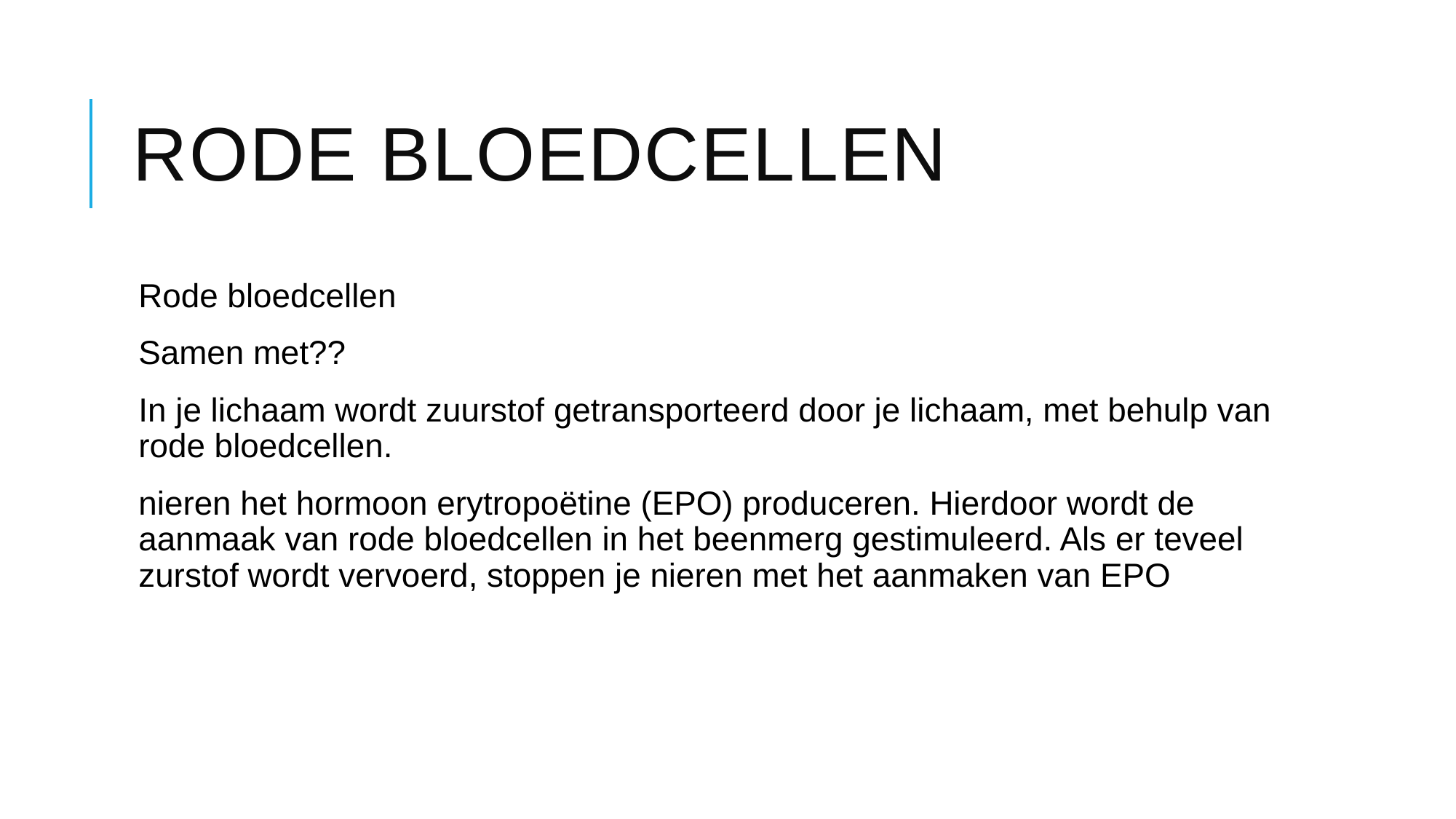

# Rode bloedcellen
Rode bloedcellen
Samen met??
In je lichaam wordt zuurstof getransporteerd door je lichaam, met behulp van rode bloedcellen.
nieren het hormoon erytropoëtine (EPO) produceren. Hierdoor wordt de aanmaak van rode bloedcellen in het beenmerg gestimuleerd. Als er teveel zurstof wordt vervoerd, stoppen je nieren met het aanmaken van EPO